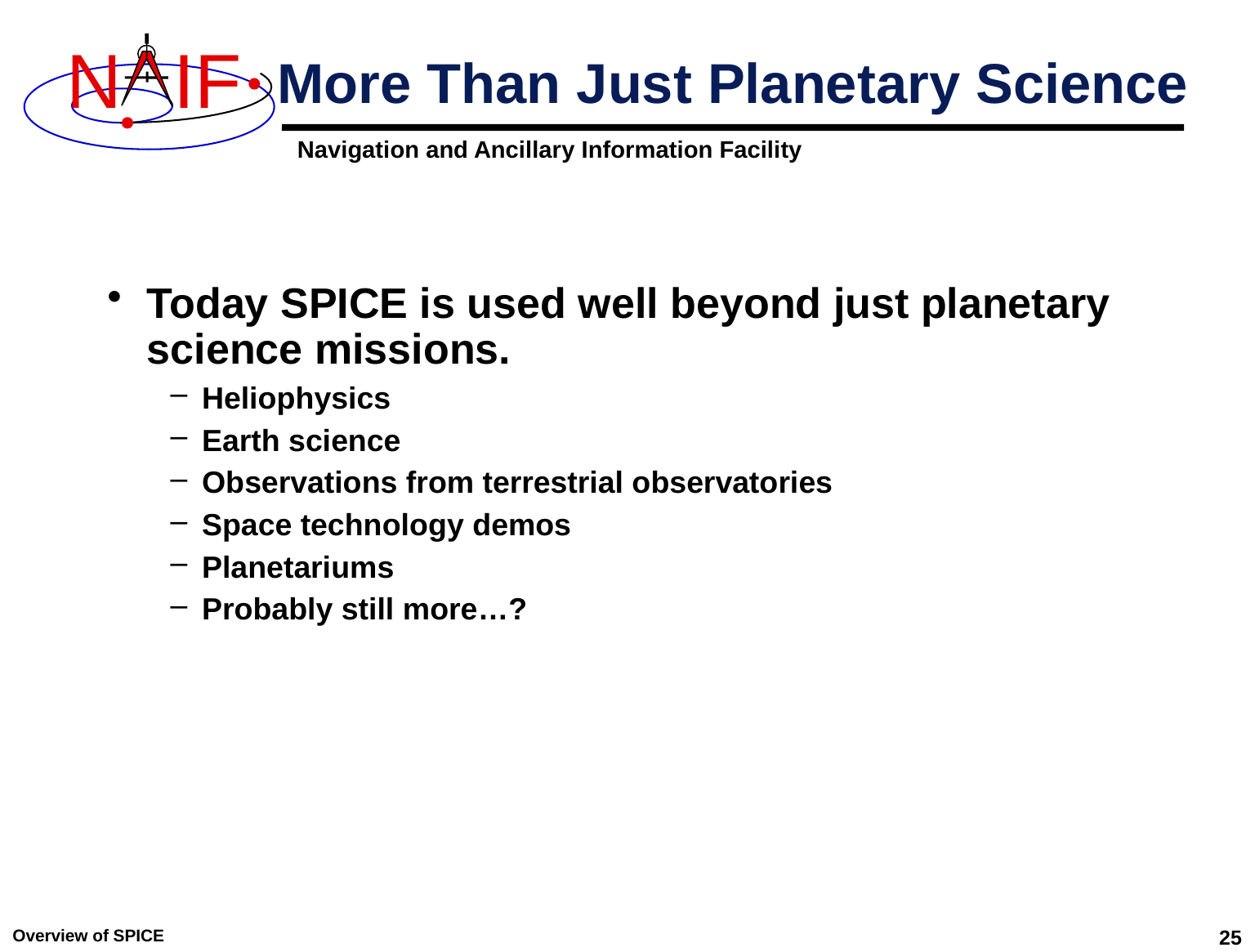

# More Than Just Planetary Science
Today SPICE is used well beyond just planetary science missions.
Heliophysics
Earth science
Observations from terrestrial observatories
Space technology demos
Planetariums
Probably still more…?
Overview of SPICE
25